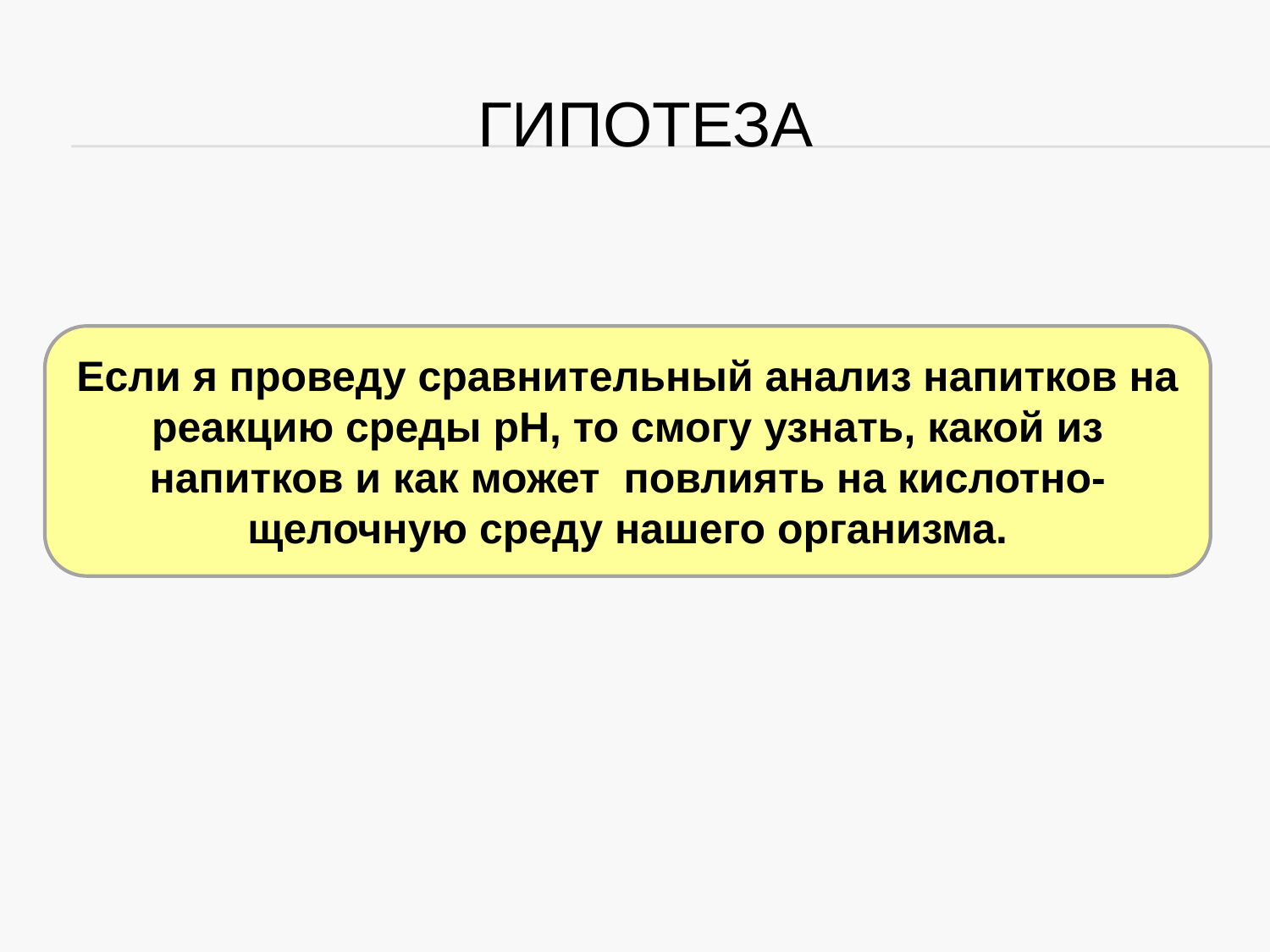

# Гипотеза
Если я проведу сравнительный анализ напитков на реакцию среды pH, то смогу узнать, какой из напитков и как может  повлиять на кислотно-щелочную среду нашего организма.